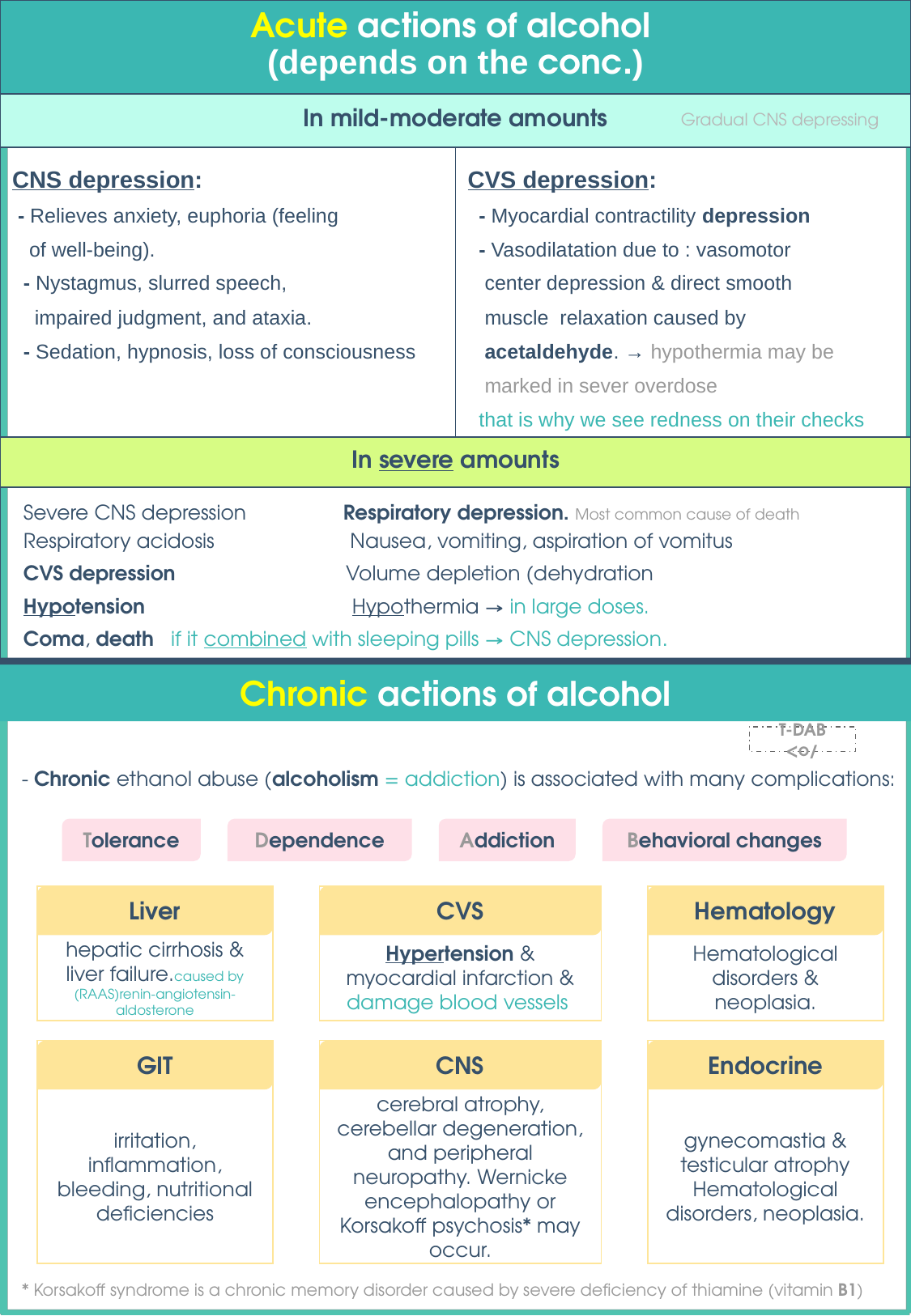

| Acute actions of alcohol (depends on the conc.) |  |
| --- | --- |
| In mild-moderate amounts |  |
| CNS depression: - Relieves anxiety, euphoria (feeling of well-being). - Nystagmus, slurred speech, impaired judgment, and ataxia. - Sedation, hypnosis, loss of consciousness | CVS depression: - Myocardial contractility depression - Vasodilatation due to : vasomotor center depression & direct smooth muscle relaxation caused by acetaldehyde. → hypothermia may be marked in sever overdose that is why we see redness on their checks |
| In severe amounts |  |
| Severe CNS depression Respiratory depression. Most common cause of death Respiratory acidosis Nausea, vomiting, aspiration of vomitus CVS depression Volume depletion (dehydration Hypotension Hypothermia → in large doses. Coma, death if it combined with sleeping pills → CNS depression. |  |
Gradual CNS depressing

Chronic actions of alcohol
T-DAB <o/
- Chronic ethanol abuse (alcoholism = addiction) is associated with many complications:
Tolerance
Dependence
Addiction
Behavioral changes
Liver
CVS
Hematology

hepatic cirrhosis & liver failure.caused by (RAAS)renin-angiotensin-aldosterone

Hypertension & myocardial infarction & damage blood vessels

Hematological disorders & neoplasia.
GIT
CNS
Endocrine

irritation, inflammation, bleeding, nutritional deficiencies

cerebral atrophy, cerebellar degeneration, and peripheral neuropathy. Wernicke encephalopathy or Korsakoff psychosis* may occur.

gynecomastia & testicular atrophy
Hematological disorders, neoplasia.
* Korsakoff syndrome is a chronic memory disorder caused by severe deficiency of thiamine (vitamin B1)